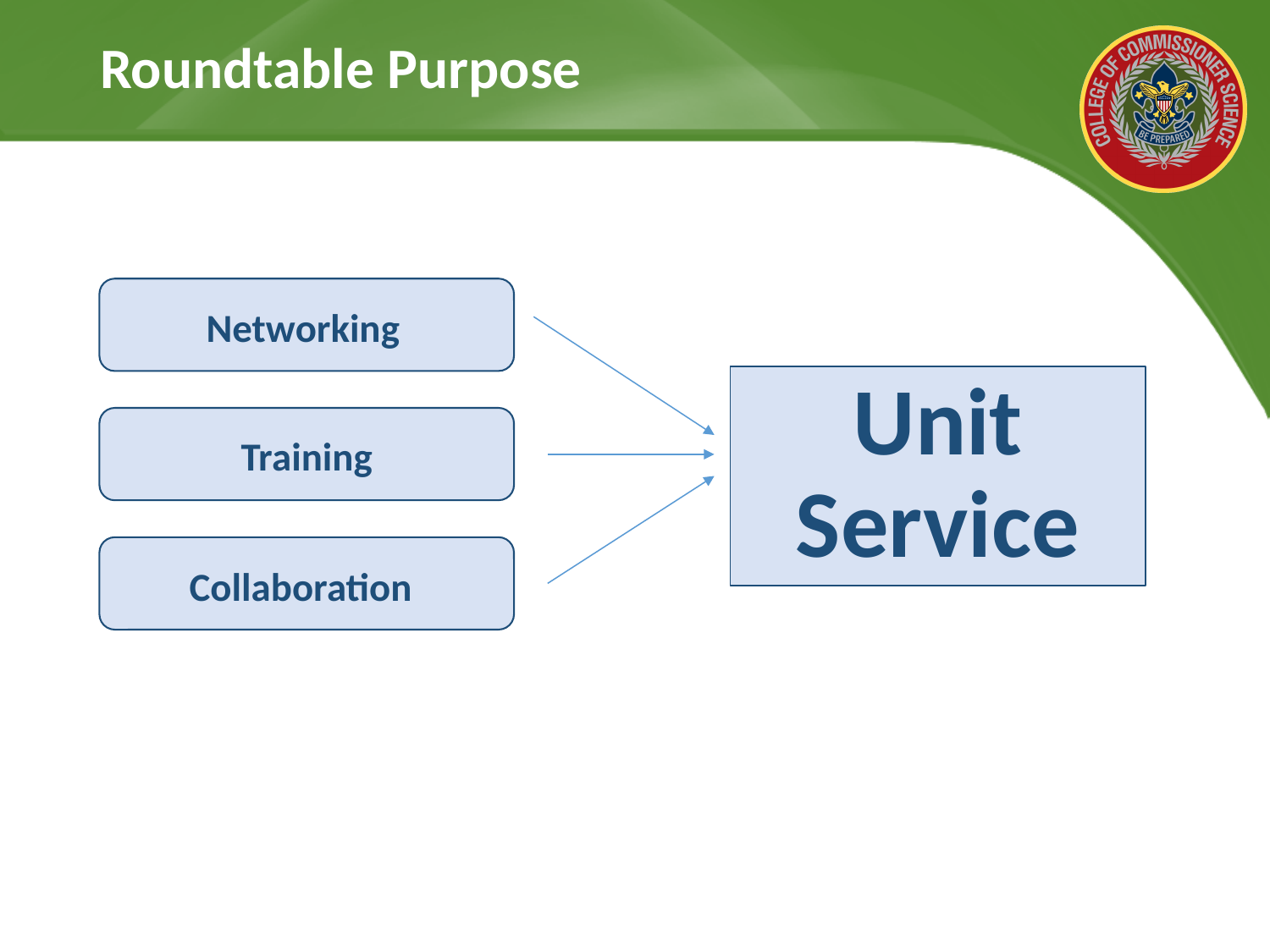

# Roundtable Purpose

Networking
Unit Service

Training

Collaboration